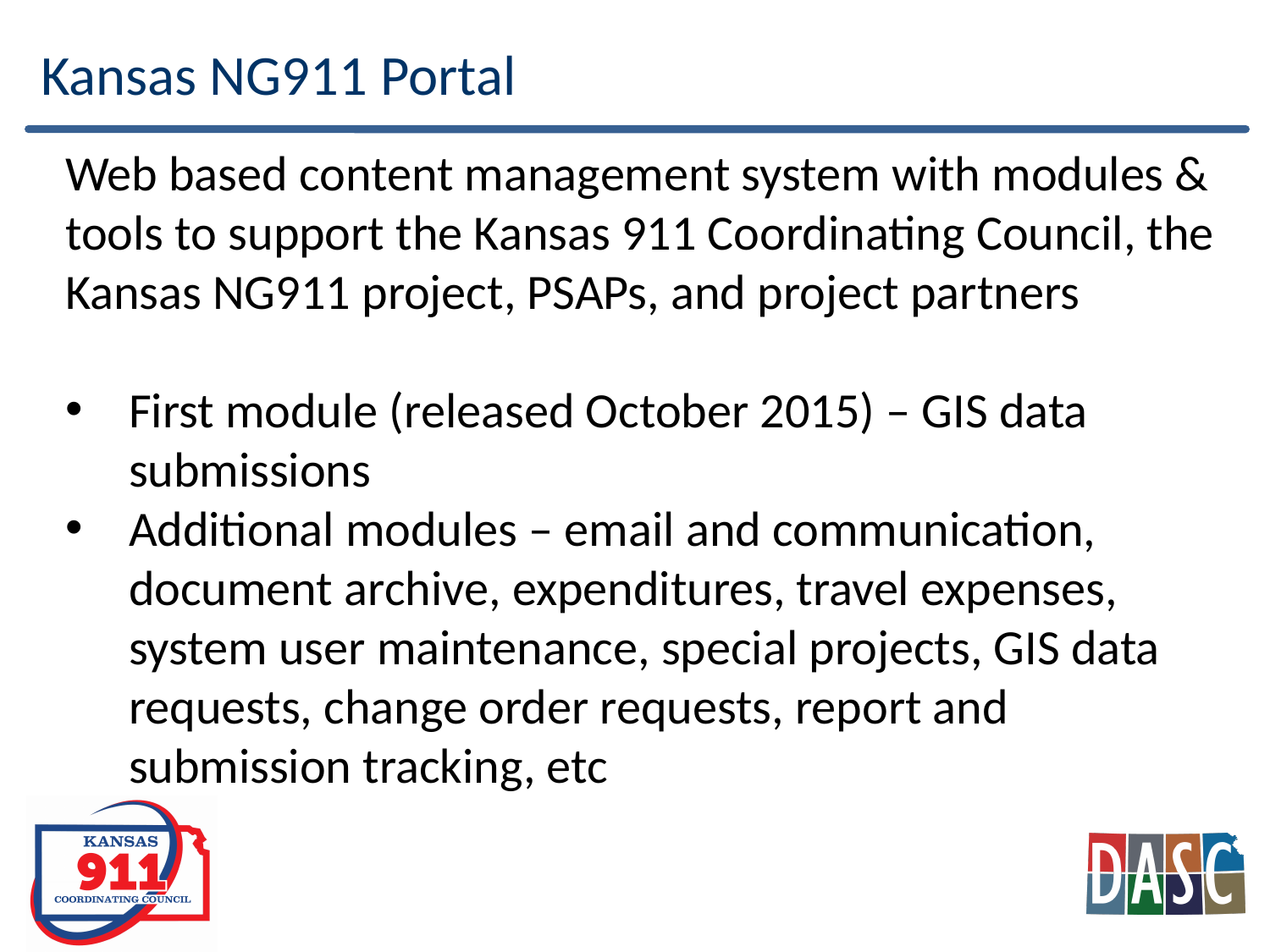

Kansas NG911 Portal

Web based content management system with modules & tools to support the Kansas 911 Coordinating Council, the Kansas NG911 project, PSAPs, and project partners

First module (released October 2015) – GIS data submissions
Additional modules – email and communication, document archive, expenditures, travel expenses, system user maintenance, special projects, GIS data requests, change order requests, report and submission tracking, etc